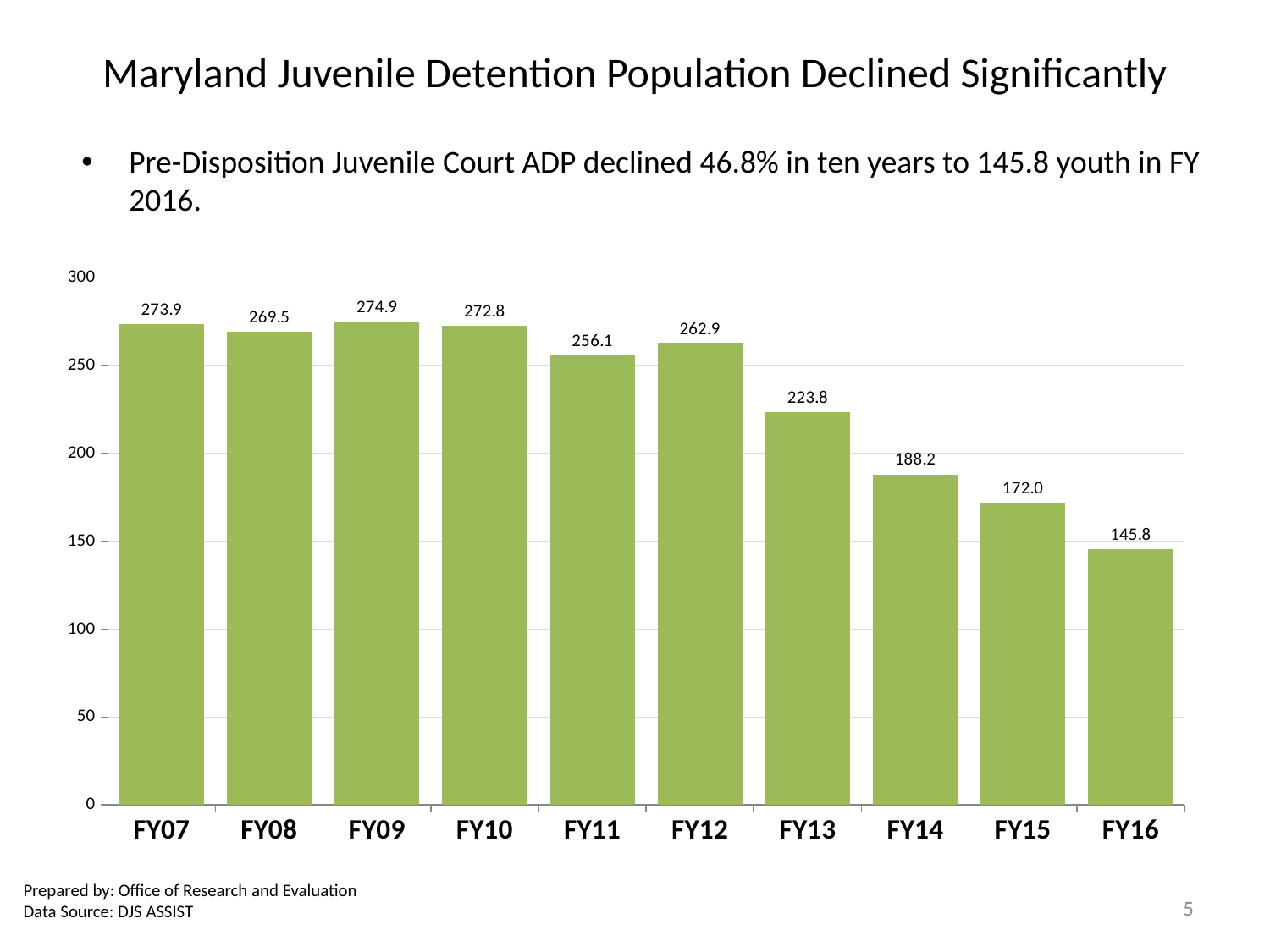

# Maryland Juvenile Detention Population Declined Significantly
Pre-Disposition Juvenile Court ADP declined 46.8% in ten years to 145.8 youth in FY 2016.

### Chart

| Category | Pre-Disposition ADP |
|---|---|
| FY16 | 145.8 |
| FY15 | 172.0 |
| FY14 | 188.2 |
| FY13 | 223.8 |
| FY12 | 262.92153726472463 |
| FY11 | 256.086493531201 |
| FY10 | 272.80232115677177 |
| FY09 | 274.9141362252672 |
| FY08 | 269.5316693230127 |
| FY07 | 273.93287480974135 |
Prepared by: Office of Research and Evaluation
Data Source: DJS ASSIST
5